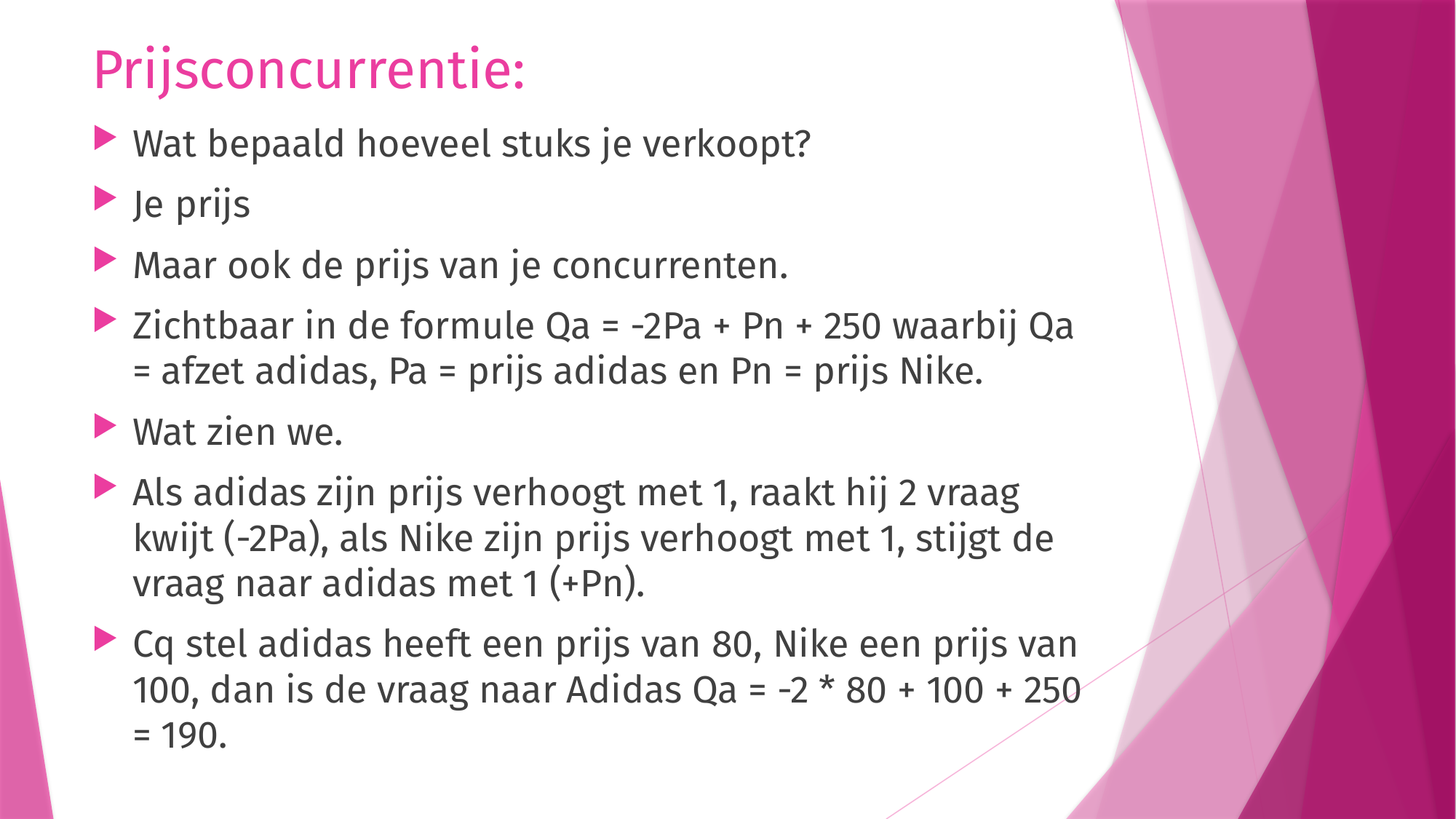

# Prijsconcurrentie:
Wat bepaald hoeveel stuks je verkoopt?
Je prijs
Maar ook de prijs van je concurrenten.
Zichtbaar in de formule Qa = -2Pa + Pn + 250 waarbij Qa = afzet adidas, Pa = prijs adidas en Pn = prijs Nike.
Wat zien we.
Als adidas zijn prijs verhoogt met 1, raakt hij 2 vraag kwijt (-2Pa), als Nike zijn prijs verhoogt met 1, stijgt de vraag naar adidas met 1 (+Pn).
Cq stel adidas heeft een prijs van 80, Nike een prijs van 100, dan is de vraag naar Adidas Qa = -2 * 80 + 100 + 250 = 190.